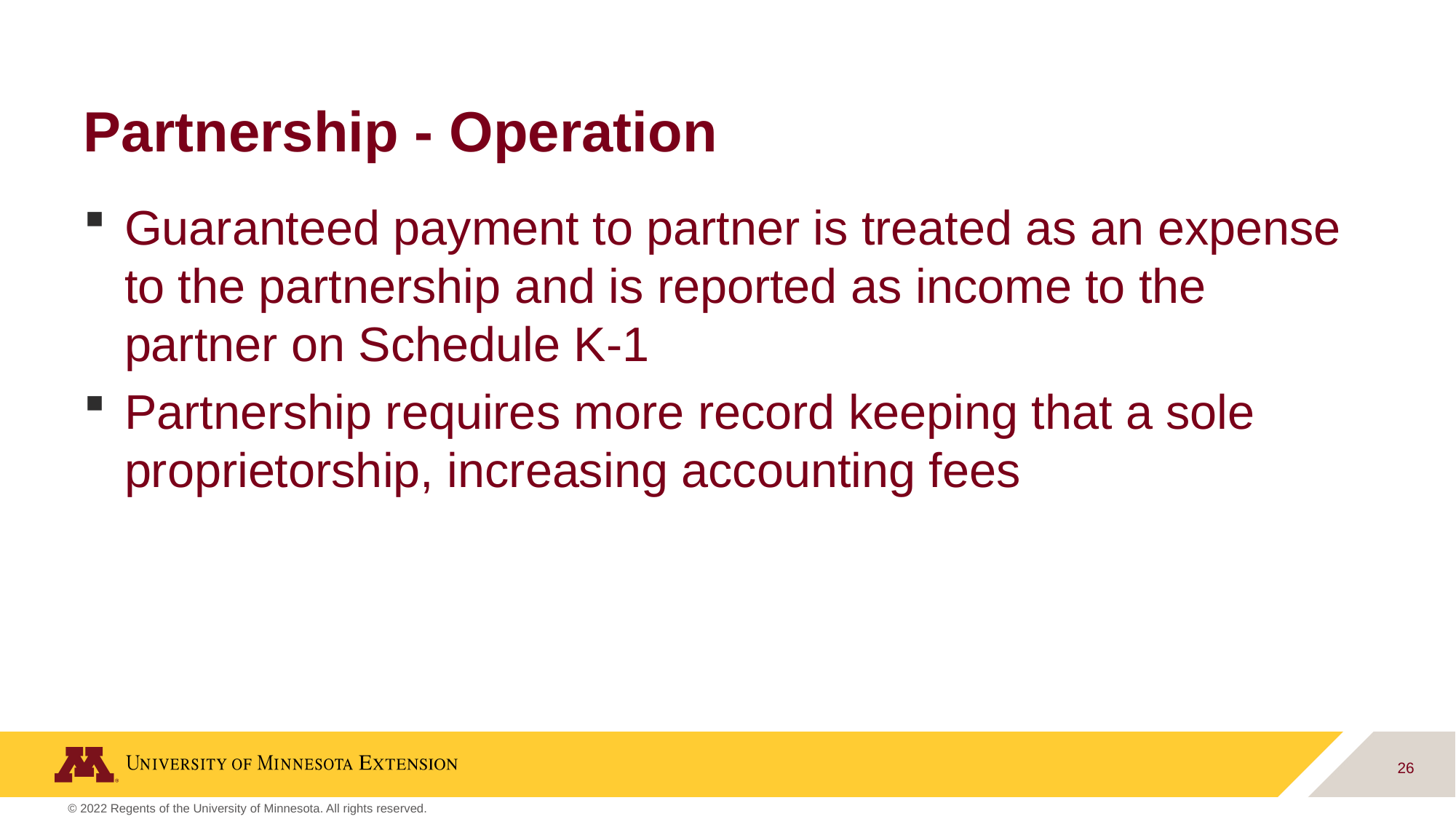

# Partnership - Operation
Guaranteed payment to partner is treated as an expense to the partnership and is reported as income to the partner on Schedule K-1
Partnership requires more record keeping that a sole proprietorship, increasing accounting fees